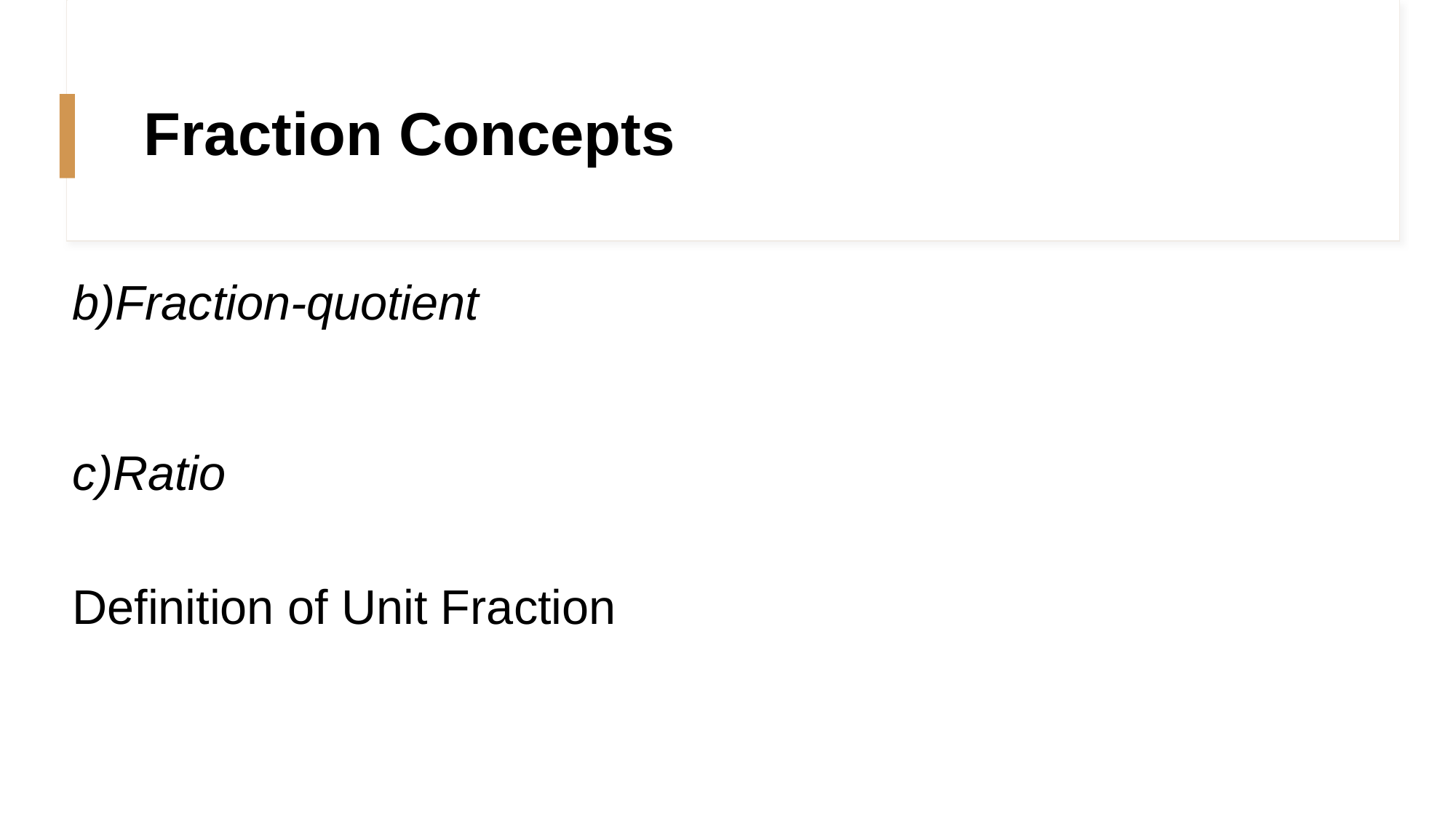

# Fraction Concepts
b)Fraction-quotient

c)Ratio

Definition of Unit Fraction